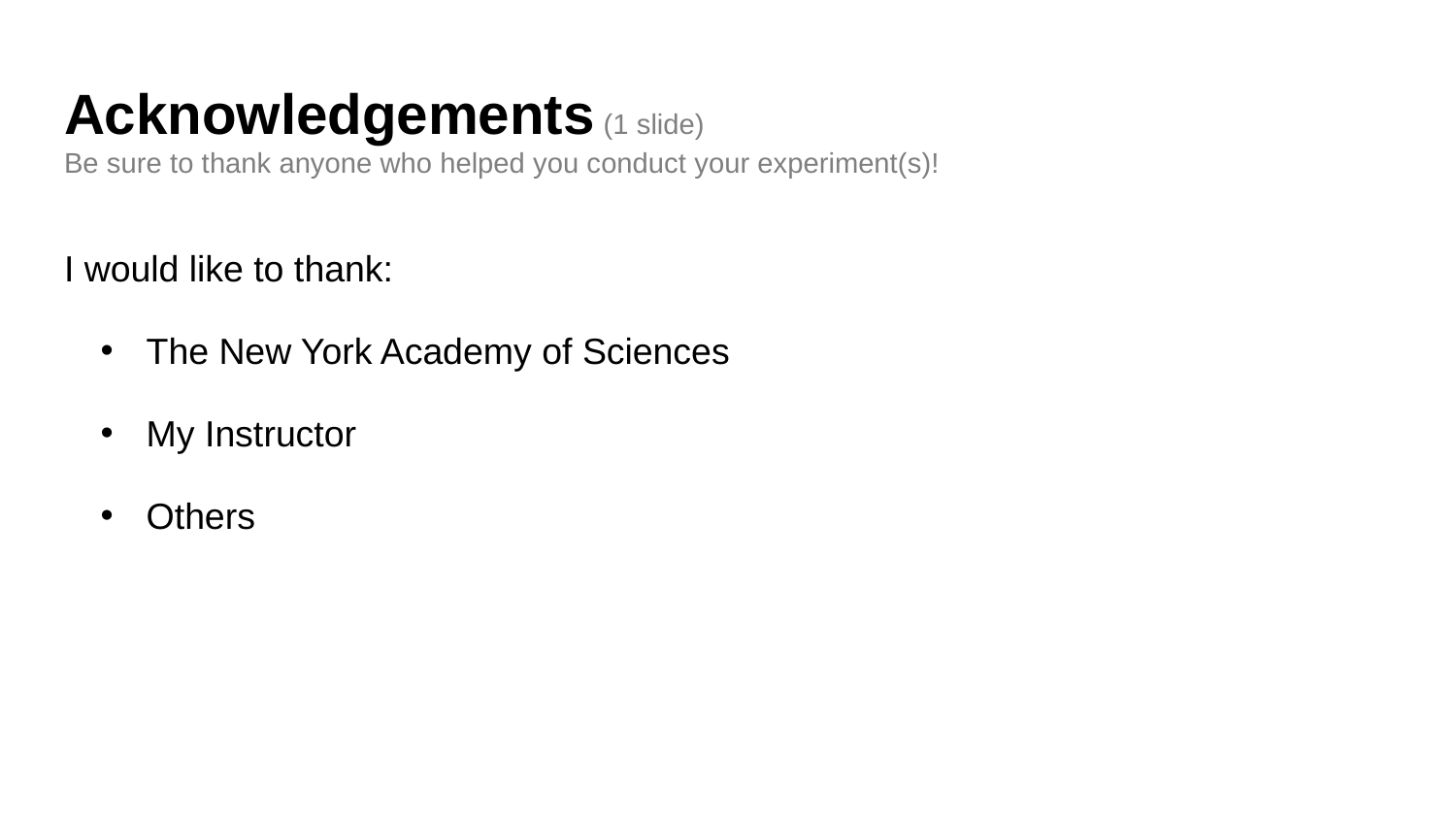

# Acknowledgements (1 slide)
Be sure to thank anyone who helped you conduct your experiment(s)!

I would like to thank:
The New York Academy of Sciences
My Instructor
Others